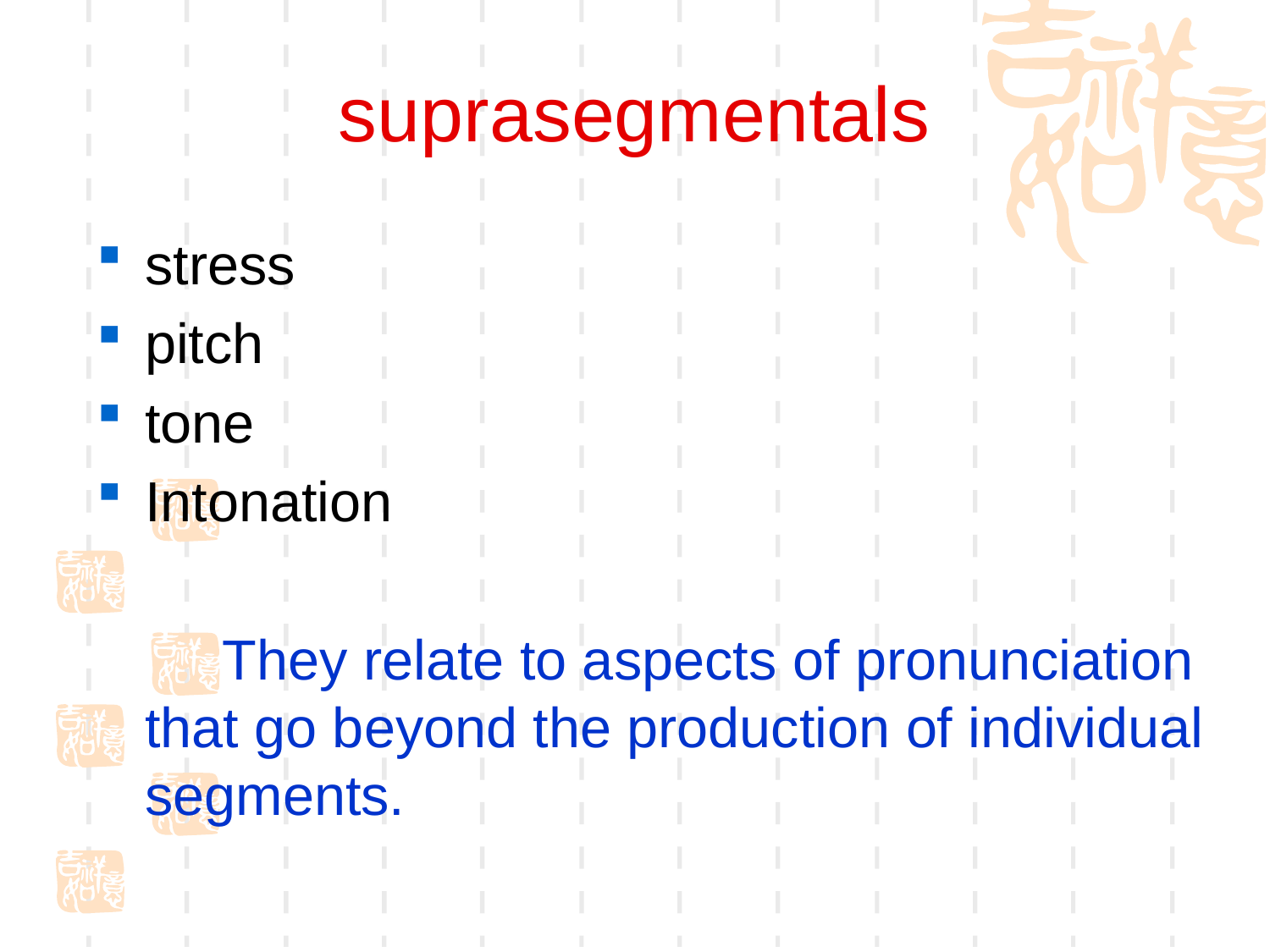

# suprasegmentals
stress
pitch
tone
Intonation

        They relate to aspects of pronunciation that go beyond the production of individual segments.